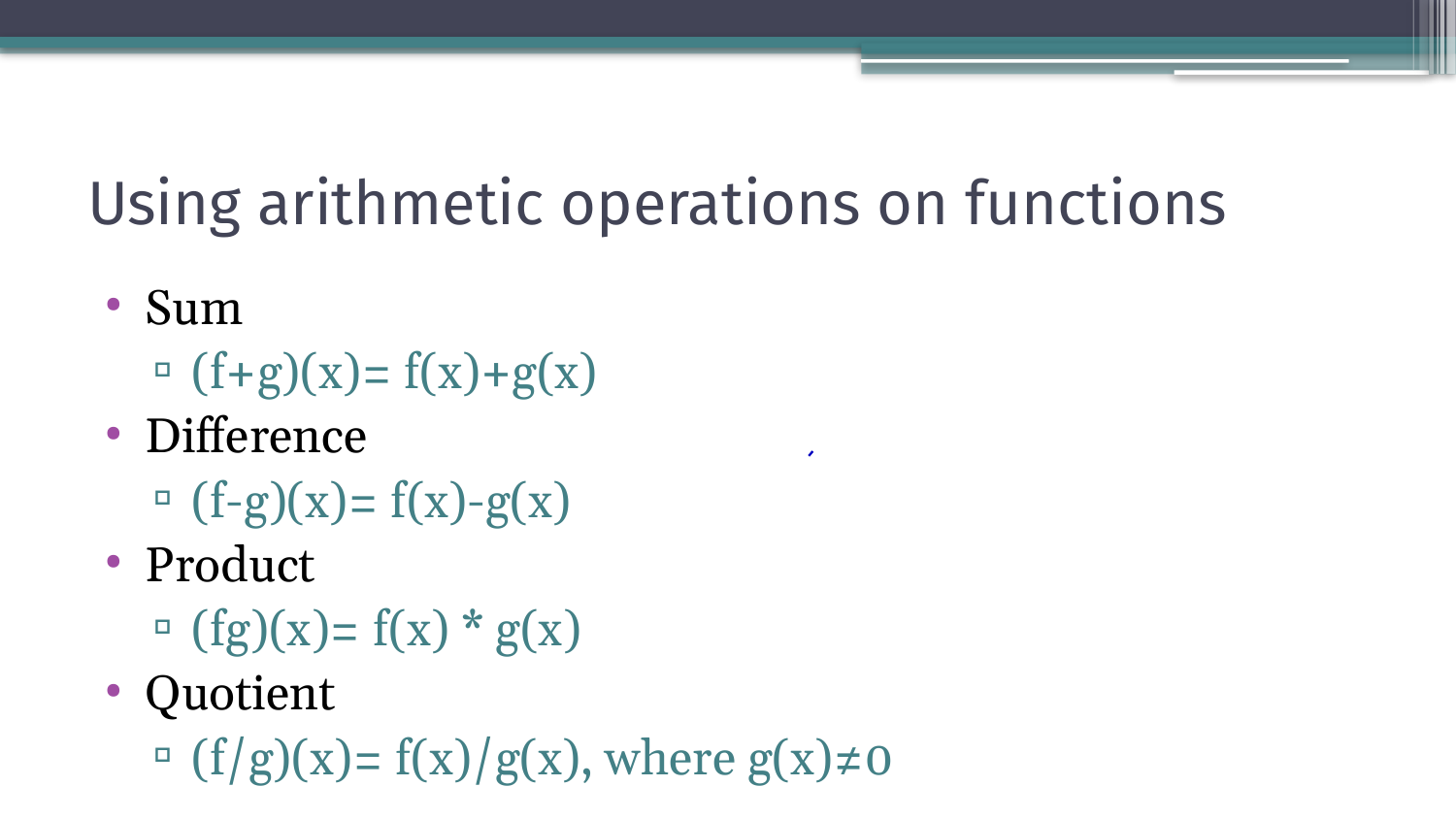

# Using arithmetic operations on functions
Sum
(f+g)(x)= f(x)+g(x)
Difference
(f-g)(x)= f(x)-g(x)
Product
(fg)(x)= f(x) * g(x)
Quotient
(f/g)(x)= f(x)/g(x), where g(x)≠0